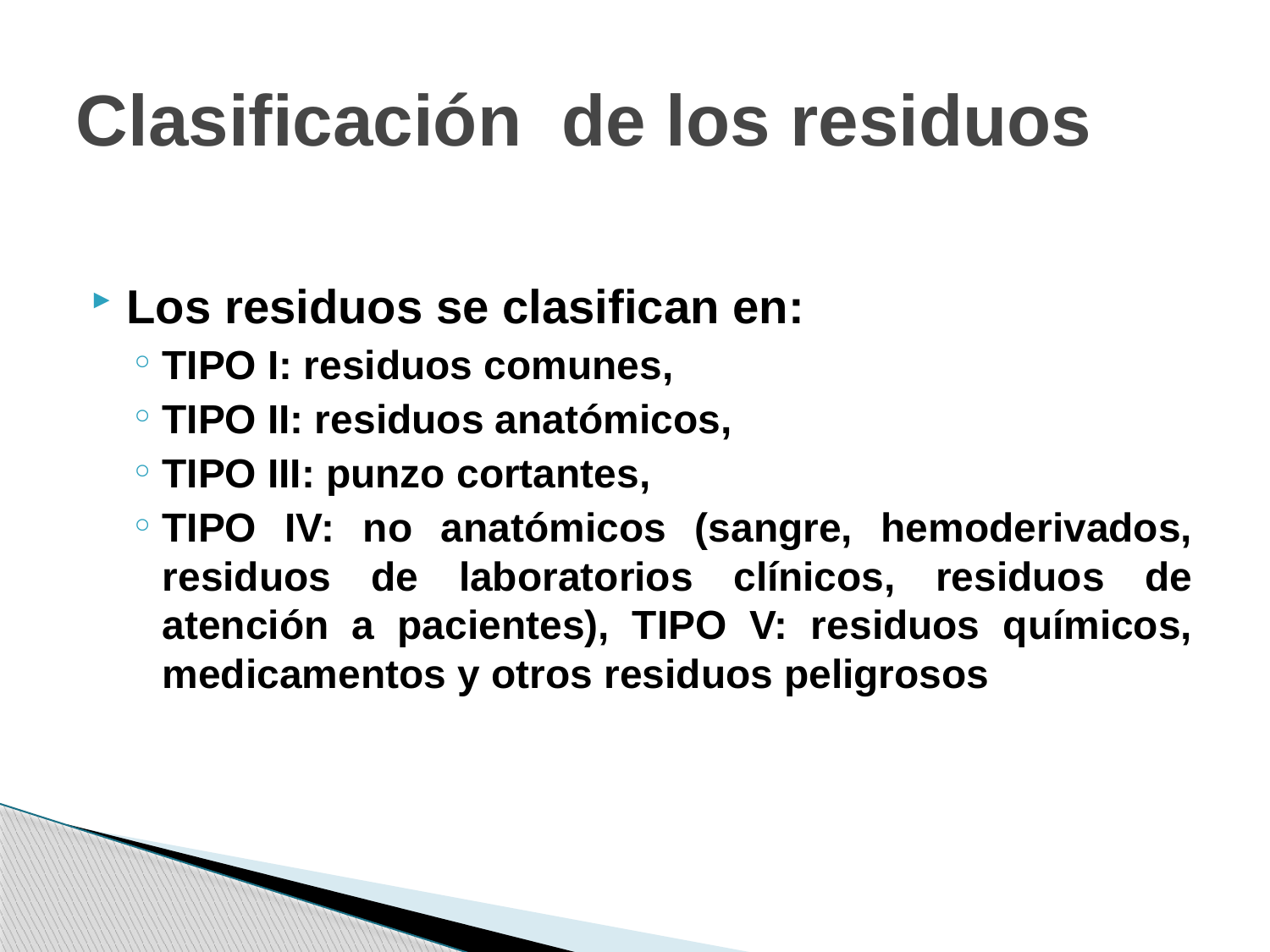

# Clasificación  de los residuos

Los residuos se clasifican en:
TIPO I: residuos comunes,
TIPO II: residuos anatómicos,
TIPO III: punzo cortantes,
TIPO IV: no anatómicos (sangre, hemoderivados, residuos de laboratorios clínicos, residuos de atención a pacientes), TIPO V: residuos químicos, medicamentos y otros residuos peligrosos